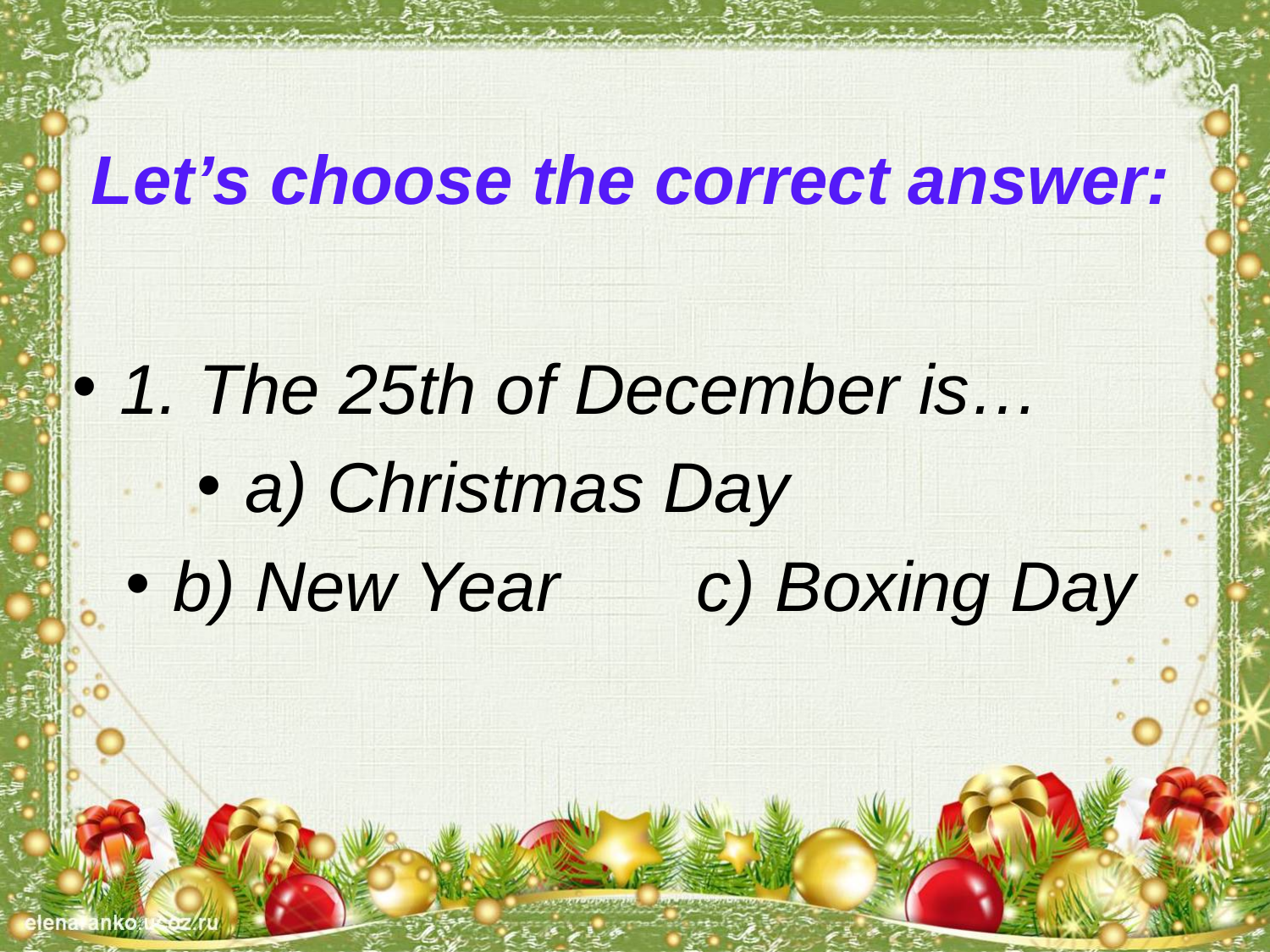

# Let’s choose the correct answer:
1. The 25th of December is…
a) Christmas Day
b) New Year       c) Boxing Day